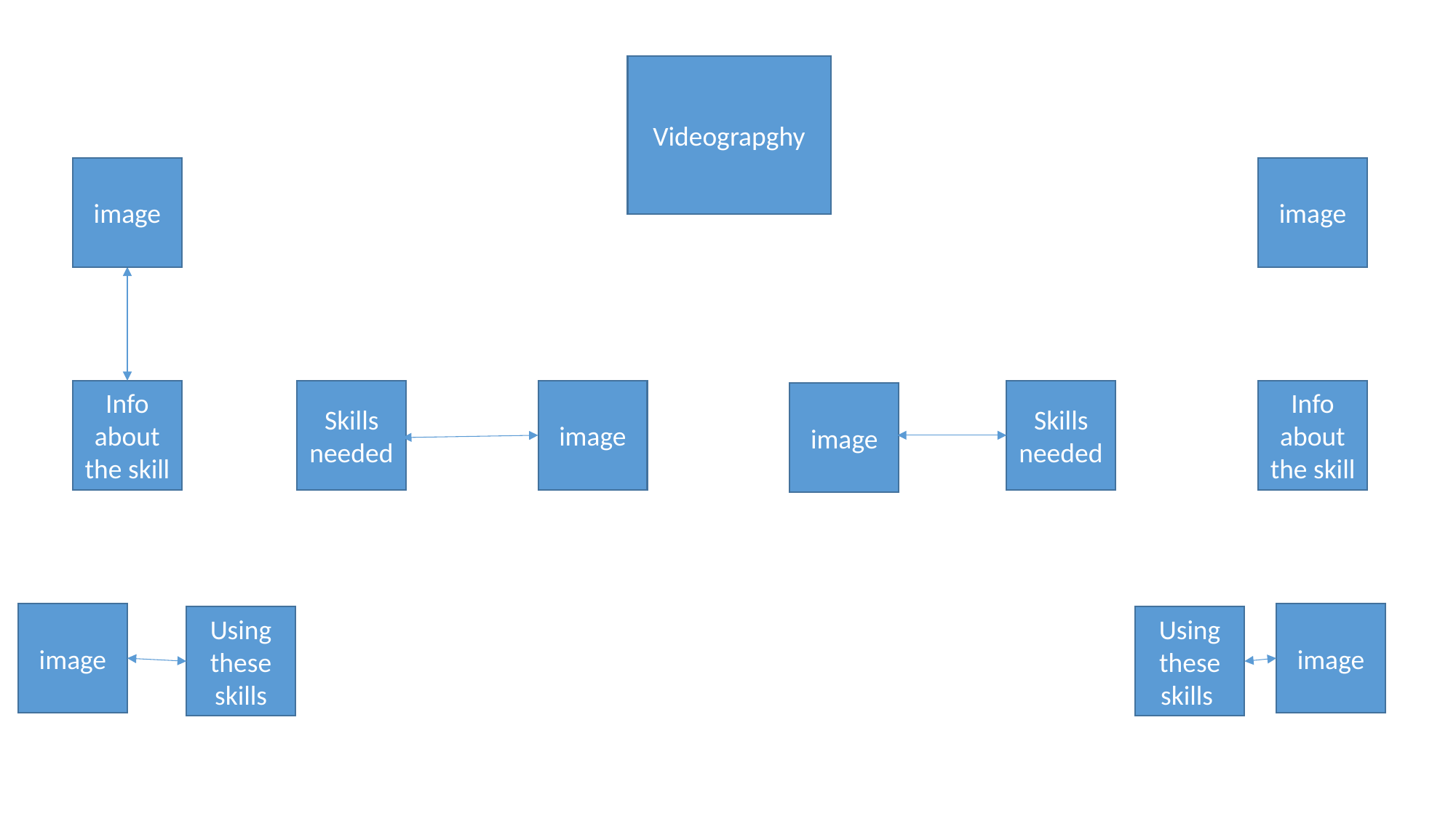

Videograpghy
image
image
Info about the skill
Skills needed
image
Skills needed
Info about the skill
image
image
image
Using these skills
Using these skills